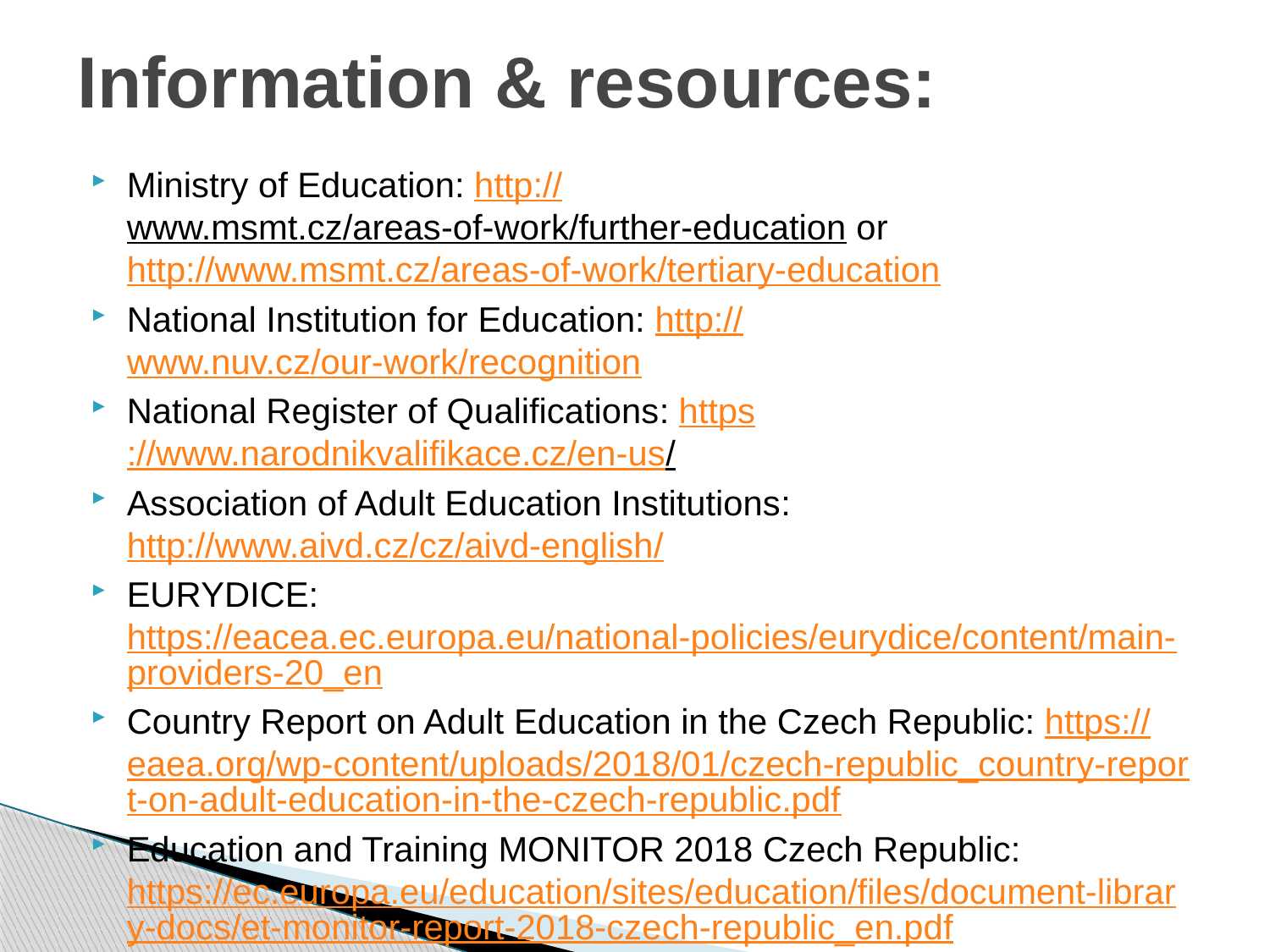

# Information & resources:
Ministry of Education: http://www.msmt.cz/areas-of-work/further-education or http://www.msmt.cz/areas-of-work/tertiary-education
National Institution for Education: http://www.nuv.cz/our-work/recognition
National Register of Qualifications: https://www.narodnikvalifikace.cz/en-us/
Association of Adult Education Institutions: http://www.aivd.cz/cz/aivd-english/
EURYDICE: https://eacea.ec.europa.eu/national-policies/eurydice/content/main-providers-20_en
Country Report on Adult Education in the Czech Republic: https://eaea.org/wp-content/uploads/2018/01/czech-republic_country-report-on-adult-education-in-the-czech-republic.pdf
Education and Training MONITOR 2018 Czech Republic: https://ec.europa.eu/education/sites/education/files/document-library-docs/et-monitor-report-2018-czech-republic_en.pdf